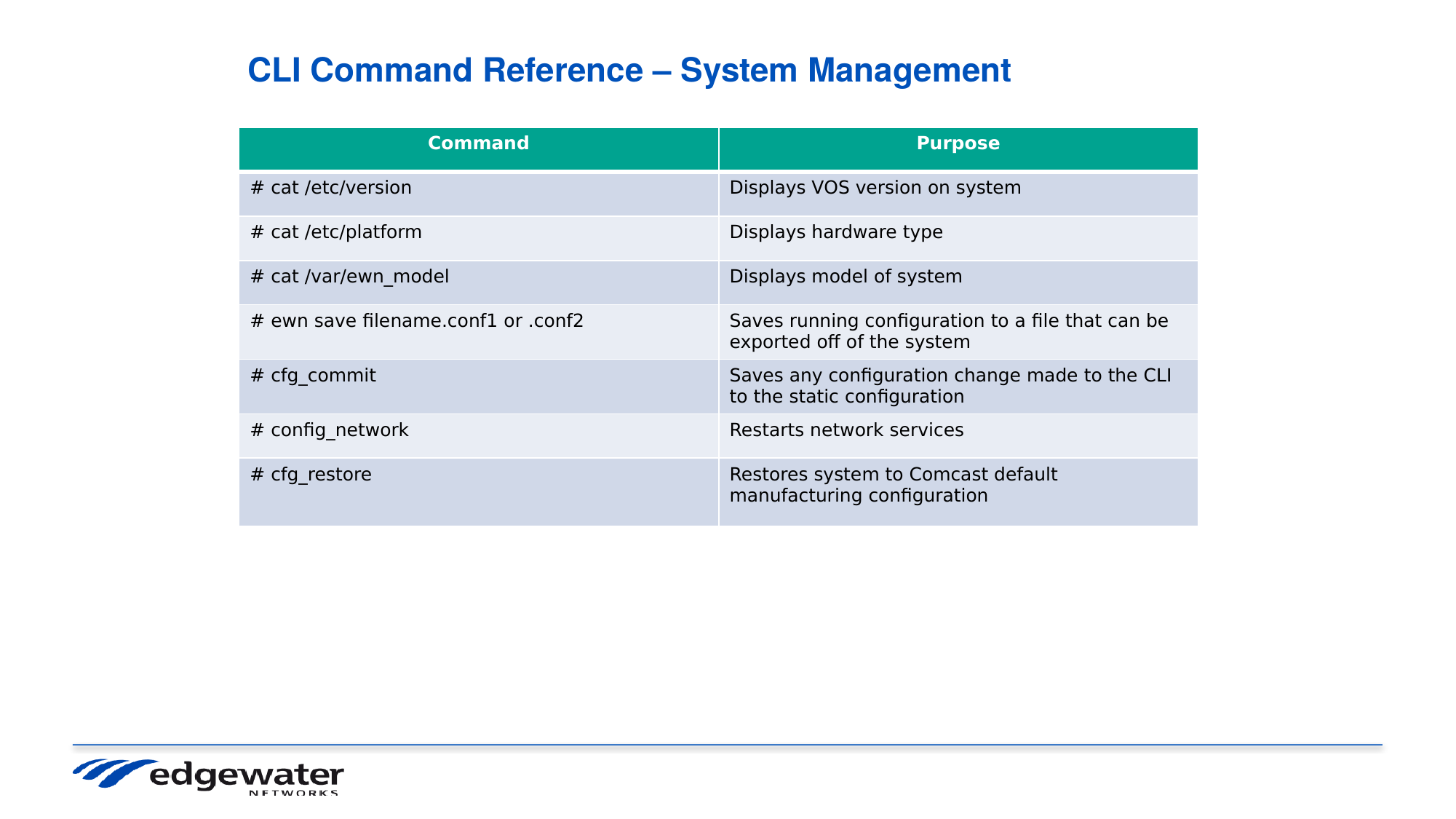

CLI Command Reference – System Management
| Command | Purpose |
| --- | --- |
| # cat /etc/version | Displays VOS version on system |
| # cat /etc/platform | Displays hardware type |
| # cat /var/ewn\_model | Displays model of system |
| # ewn save filename.conf1 or .conf2 | Saves running configuration to a file that can be exported off of the system |
| # cfg\_commit | Saves any configuration change made to the CLI to the static configuration |
| # config\_network | Restarts network services |
| # cfg\_restore | Restores system to Comcast default manufacturing configuration |